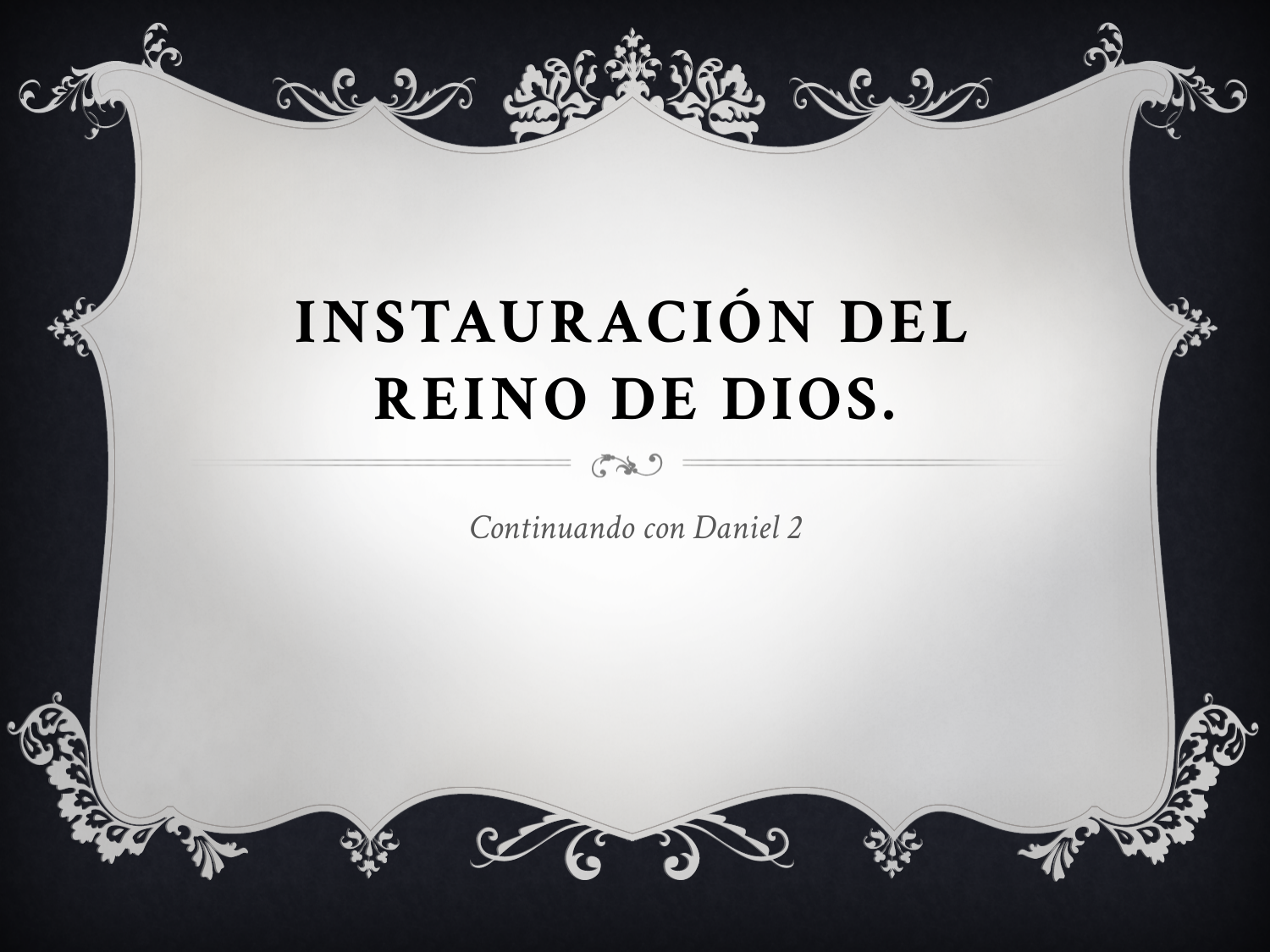

# INSTAURACIÓN DEL REINO DE DIOS.
Continuando con Daniel 2